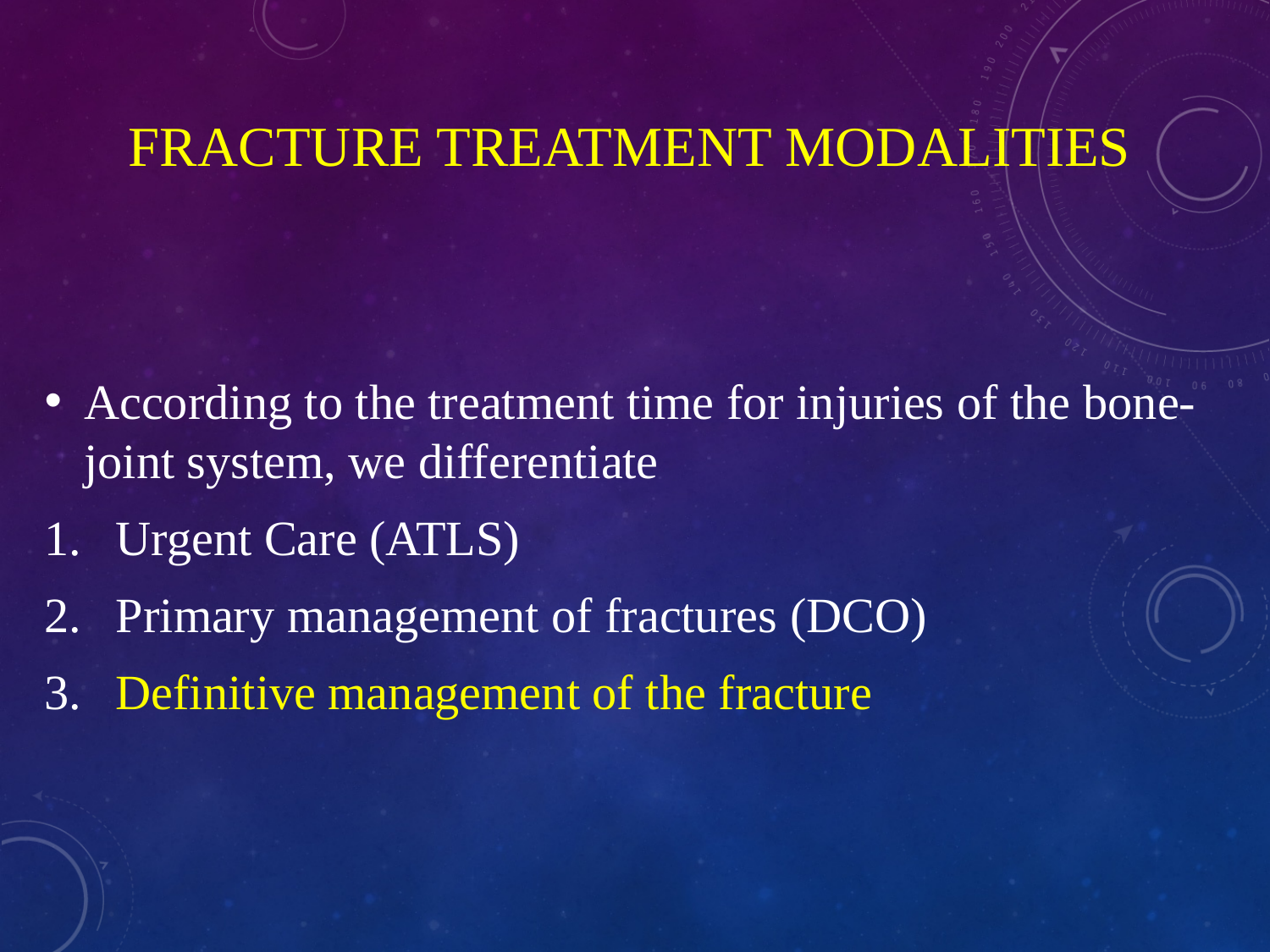

# Fracture treatment modalities
According to the treatment time for injuries of the bone-joint system, we differentiate
Urgent Care (ATLS)
Primary management of fractures (DCO)
Definitive management of the fracture